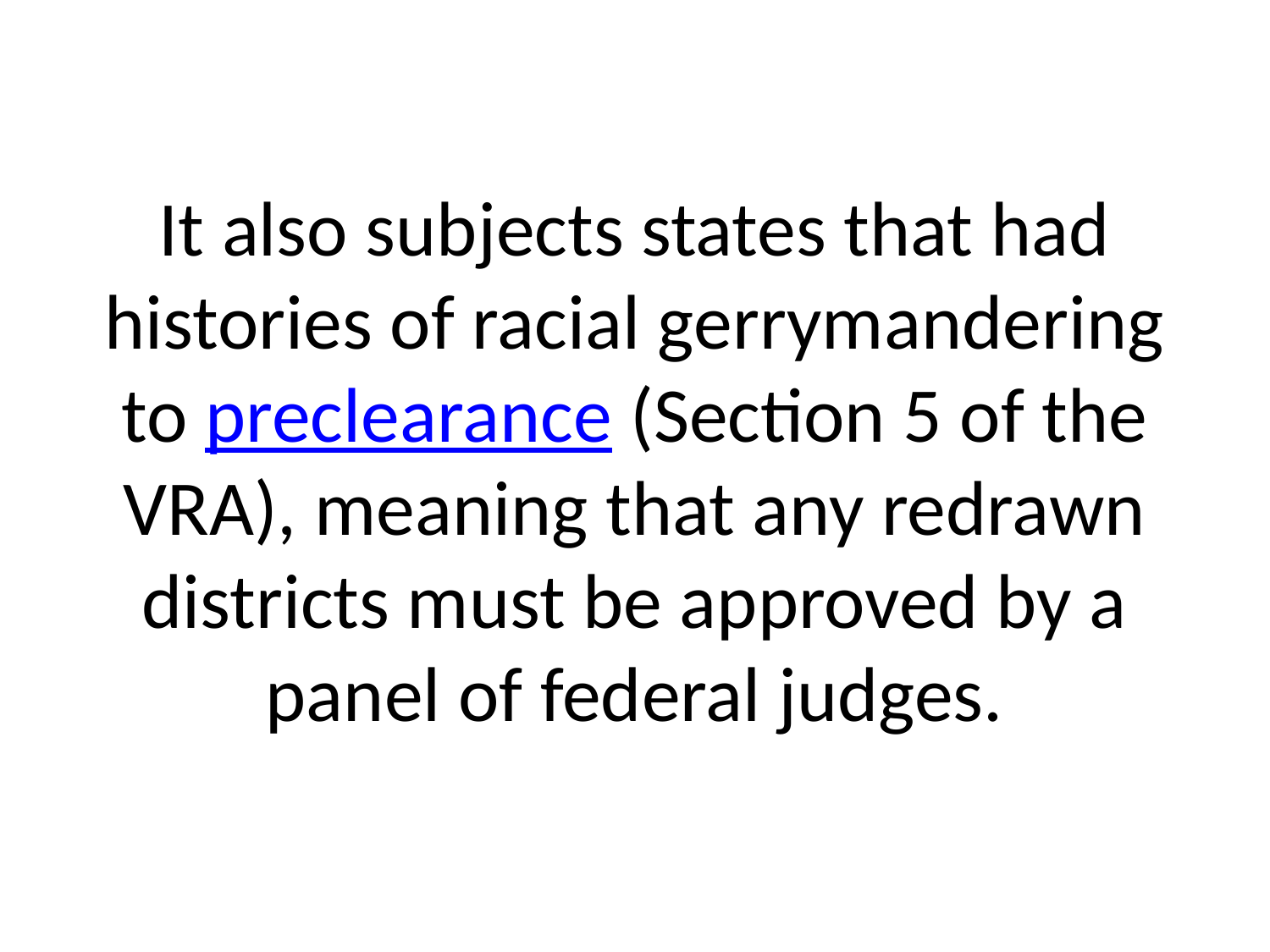

# It also subjects states that had histories of racial gerrymandering to preclearance (Section 5 of the VRA), meaning that any redrawn districts must be approved by a panel of federal judges.